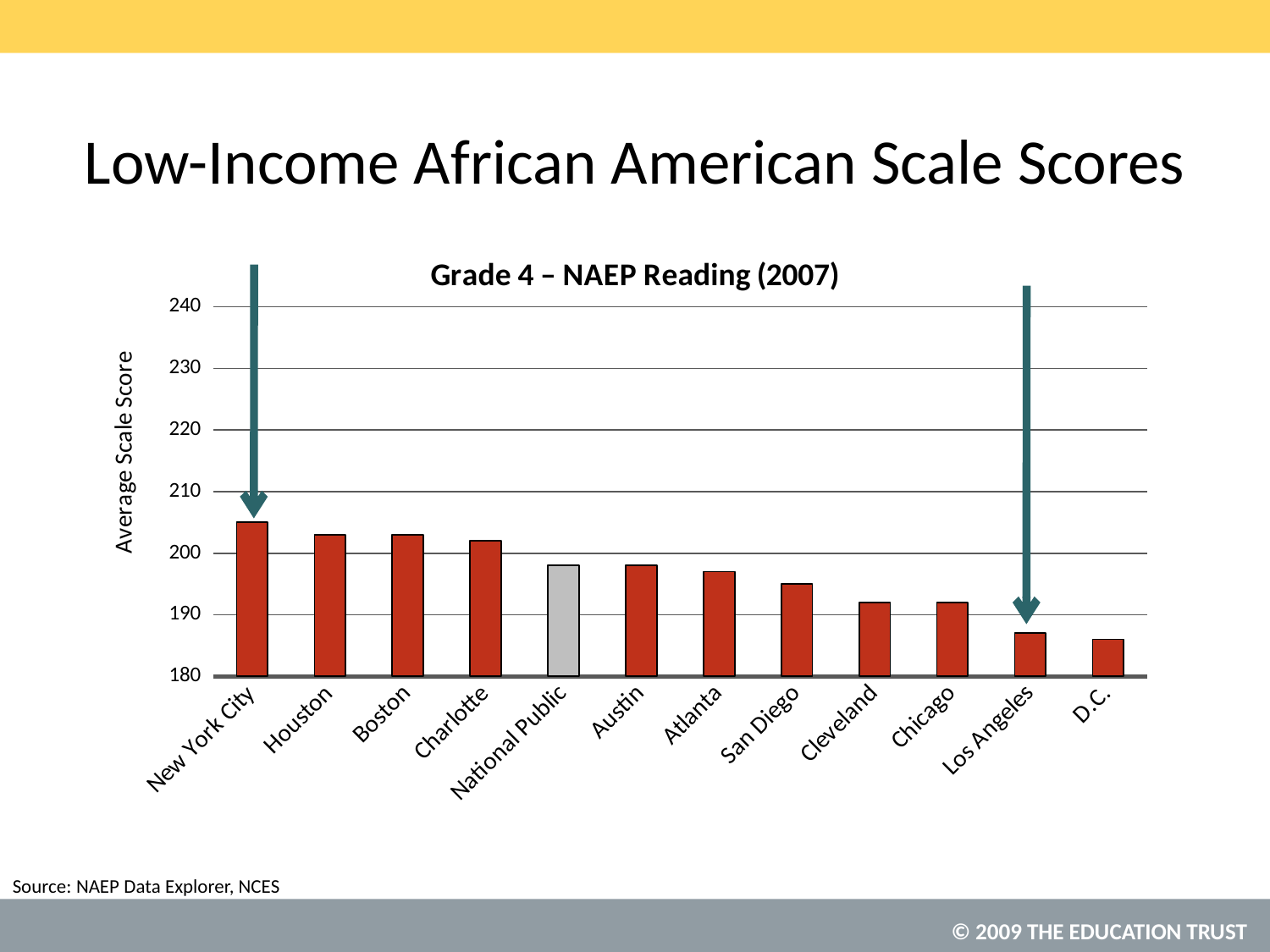

# Low-Income African American Scale Scores

### Chart: Grade 4 – NAEP Reading (2007)

| Category |  |
|---|---|
| New York City | 205.0 |
| Houston | 203.0 |
| Boston | 203.0 |
| Charlotte | 202.0 |
| National Public | 198.0 |
| Austin | 198.0 |
| Atlanta | 197.0 |
| San Diego | 195.0 |
| Cleveland | 192.0 |
| Chicago | 192.0 |
| Los Angeles | 187.0 |
| D.C. | 186.0 |
NAEP Data Explorer, NCES